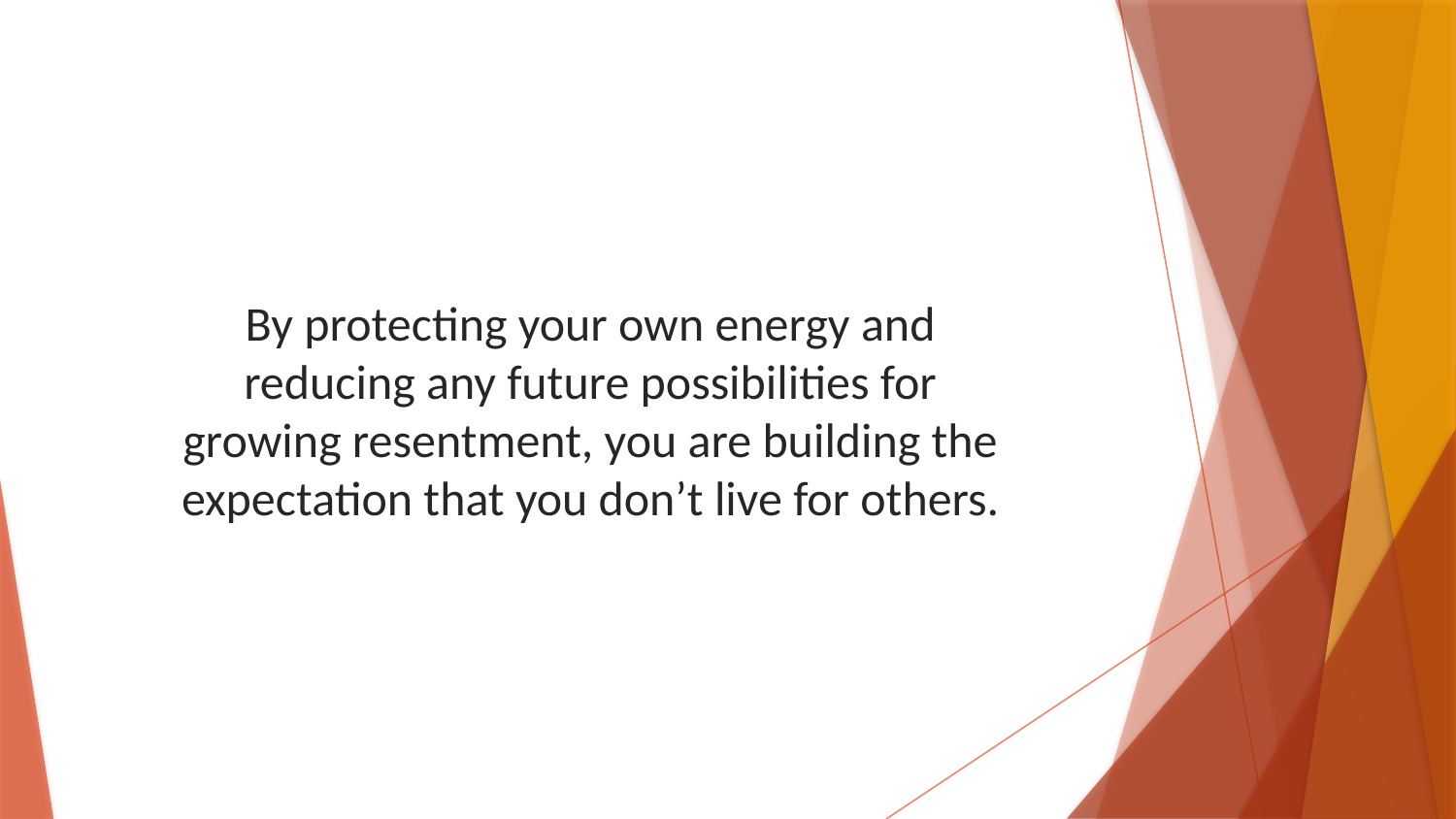

By protecting your own energy and reducing any future possibilities for growing resentment, you are building the expectation that you don’t live for others.